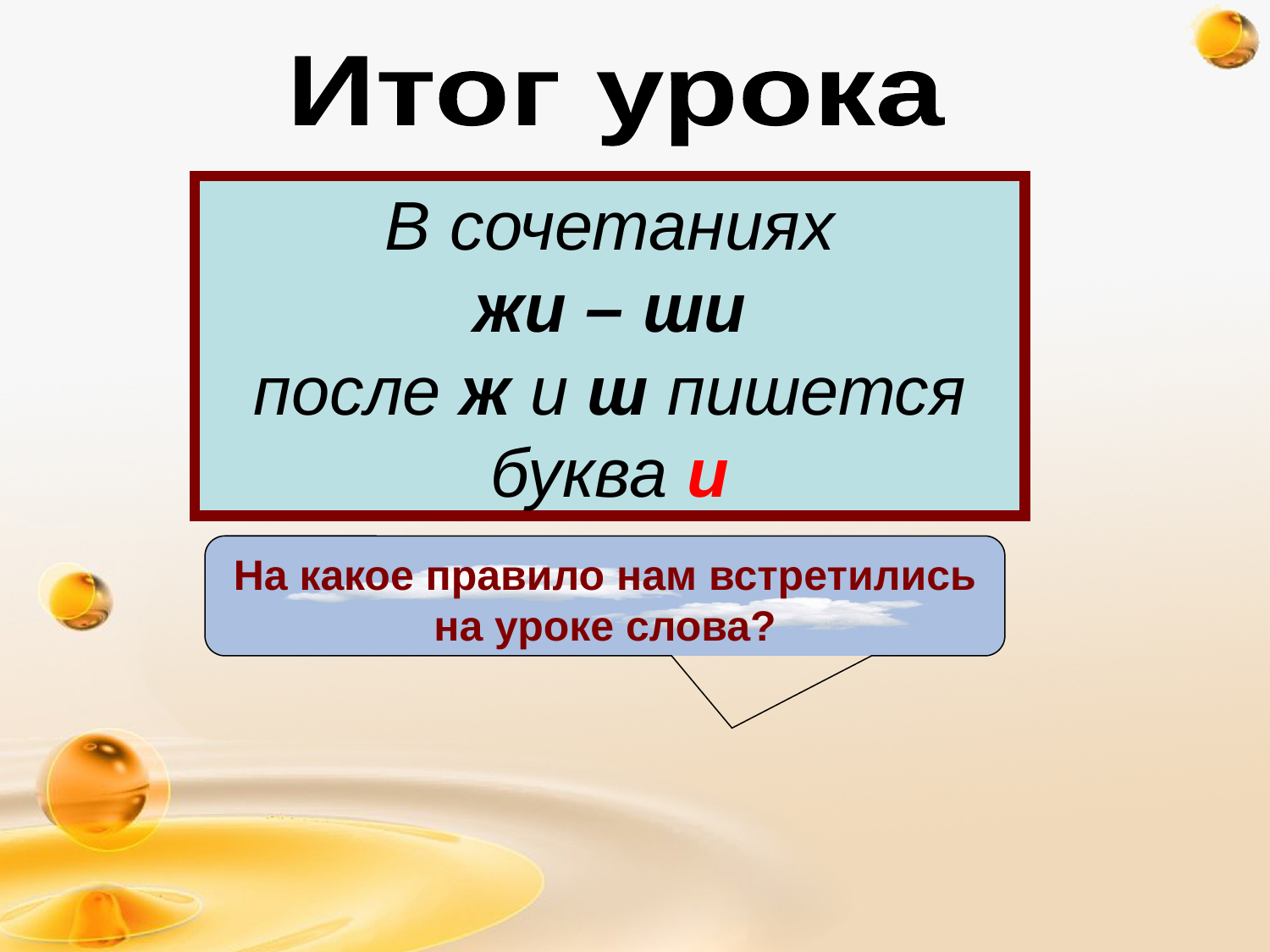

Итог урока
В сочетаниях
жи – ши
после ж и ш пишется
буква и
На какое правило нам встретились на уроке слова?